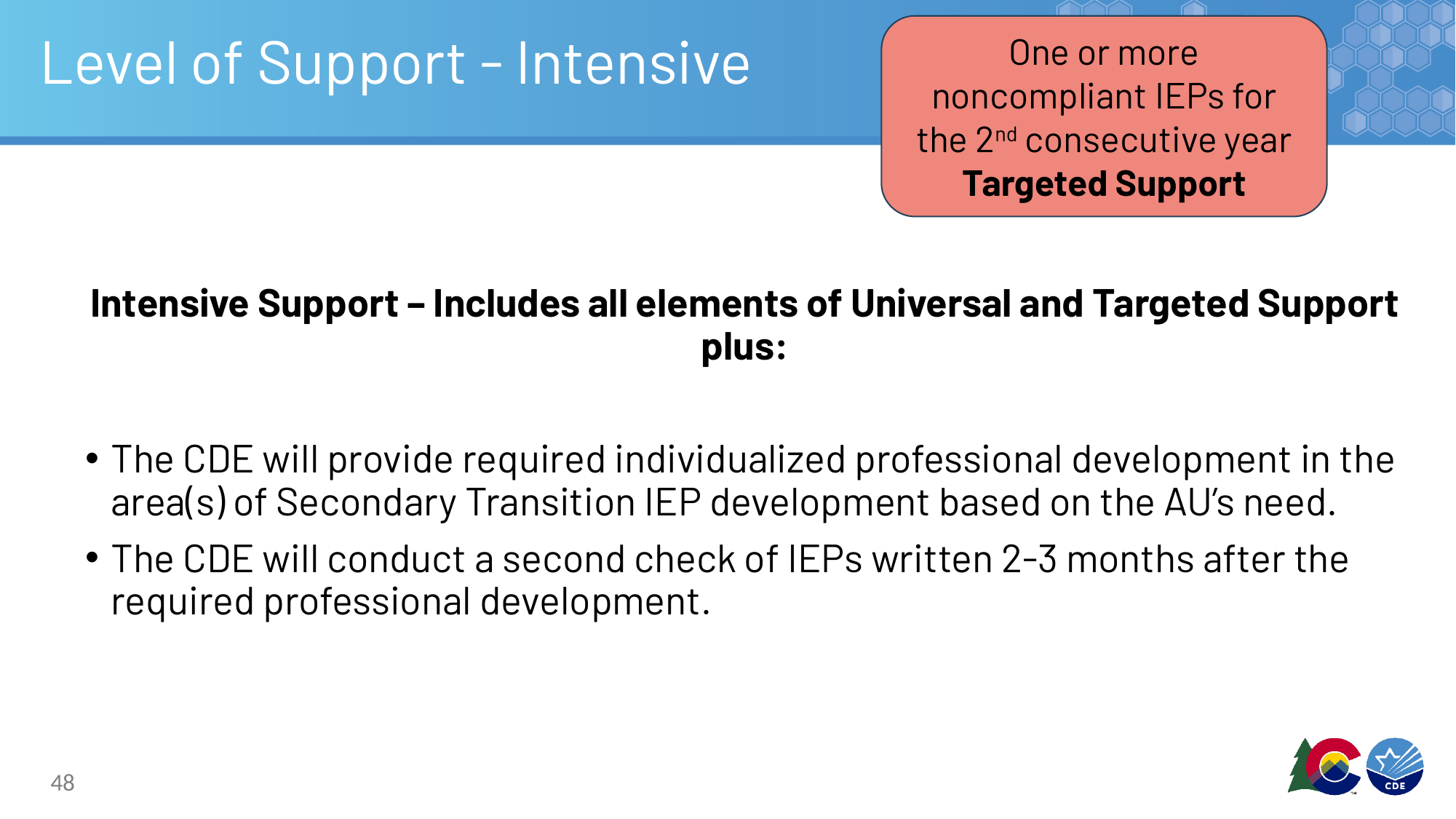

One or more noncompliant IEPs for the 2nd consecutive year
Targeted Support
# Level of Support - Intensive

Intensive Support – Includes all elements of Universal and Targeted Support plus:

The CDE will provide required individualized professional development in the area(s) of Secondary Transition IEP development based on the AU’s need.
The CDE will conduct a second check of IEPs written 2-3 months after the required professional development.
48